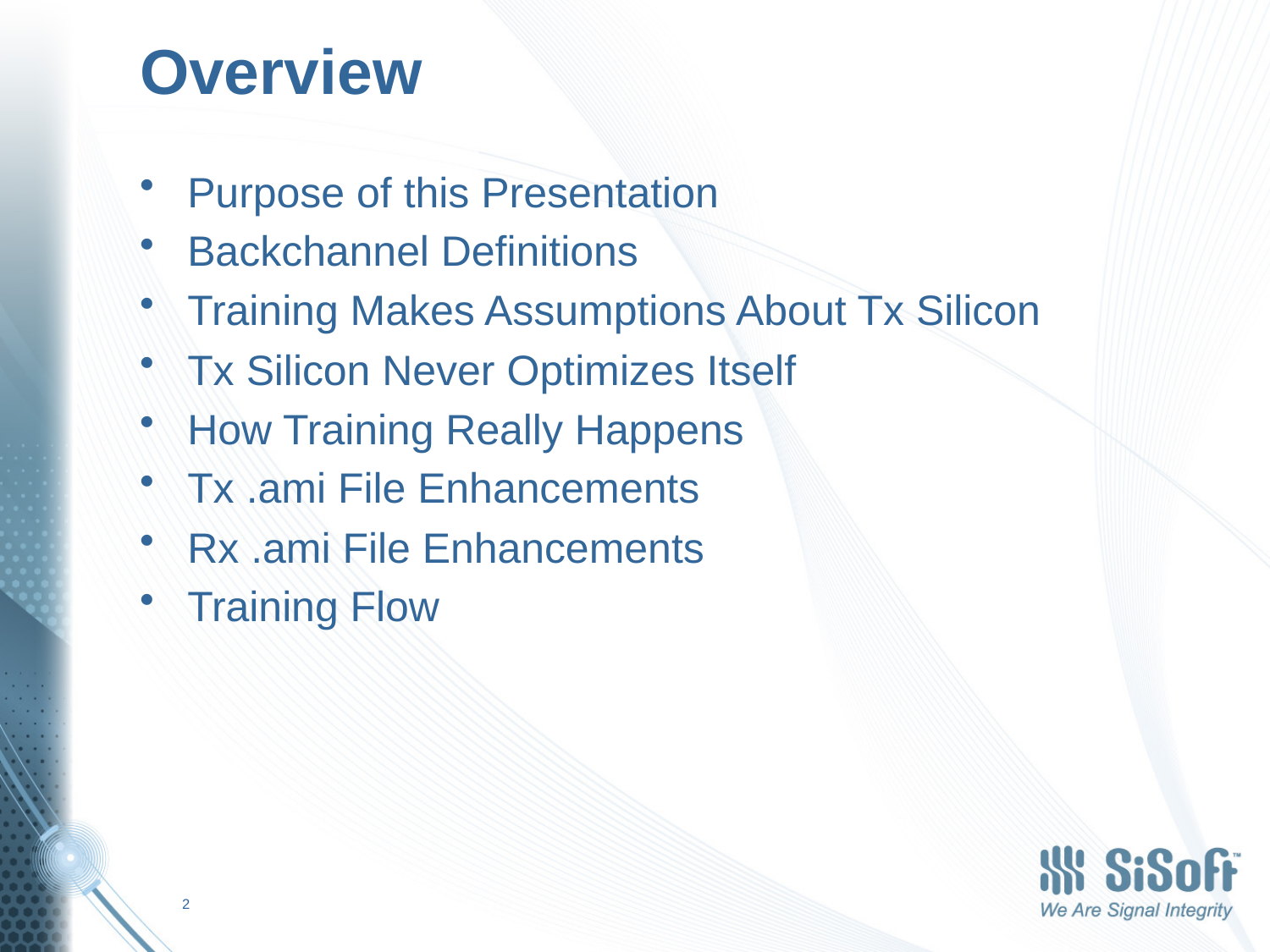

# Overview
Purpose of this Presentation
Backchannel Definitions
Training Makes Assumptions About Tx Silicon
Tx Silicon Never Optimizes Itself
How Training Really Happens
Tx .ami File Enhancements
Rx .ami File Enhancements
Training Flow

2